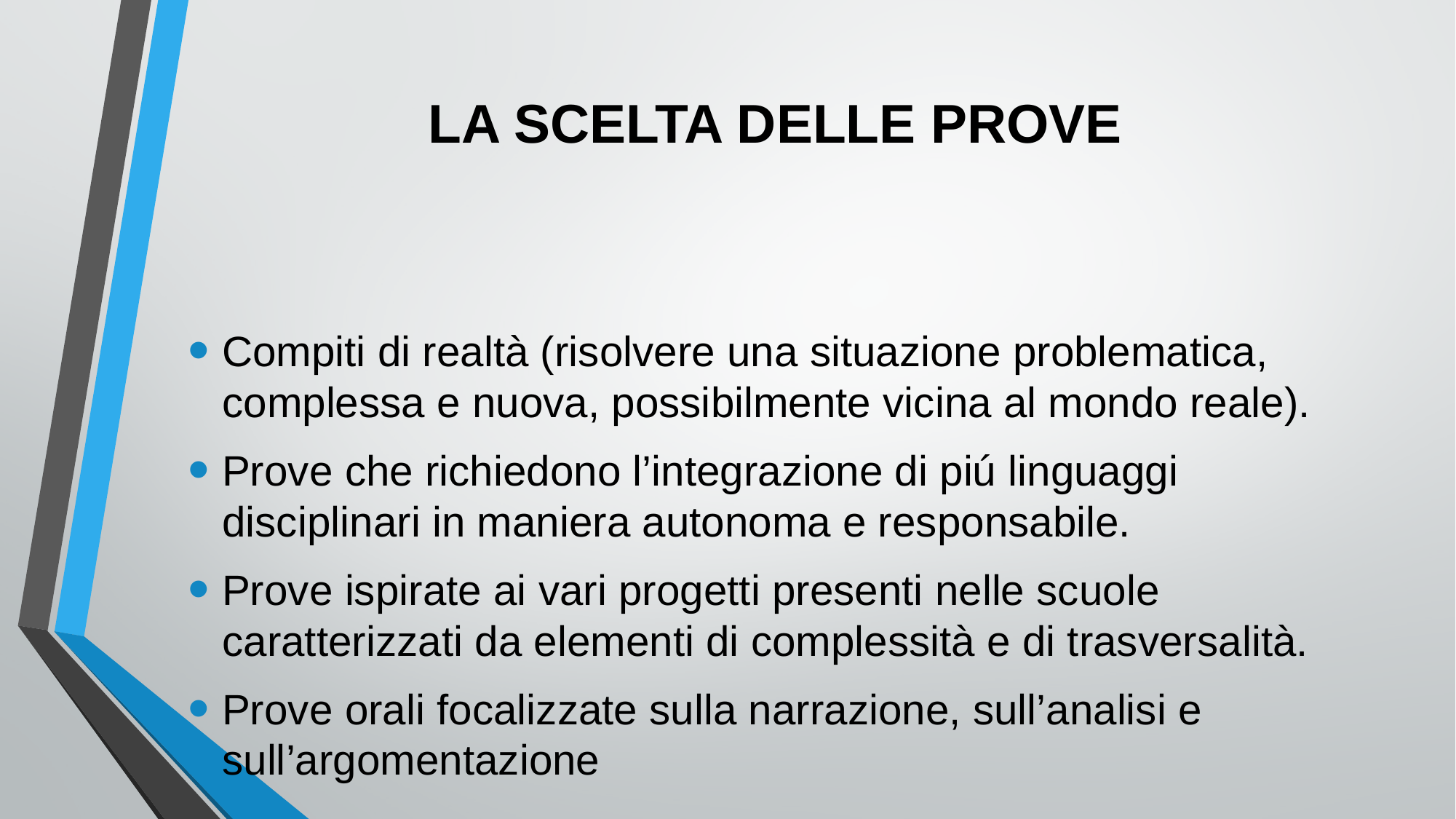

# LA SCELTA DELLE PROVE
Compiti di realtà (risolvere una situazione problematica, complessa e nuova, possibilmente vicina al mondo reale).
Prove che richiedono l’integrazione di piú linguaggi disciplinari in maniera autonoma e responsabile.
Prove ispirate ai vari progetti presenti nelle scuole caratterizzati da elementi di complessità e di trasversalità.
Prove orali focalizzate sulla narrazione, sull’analisi e sull’argomentazione